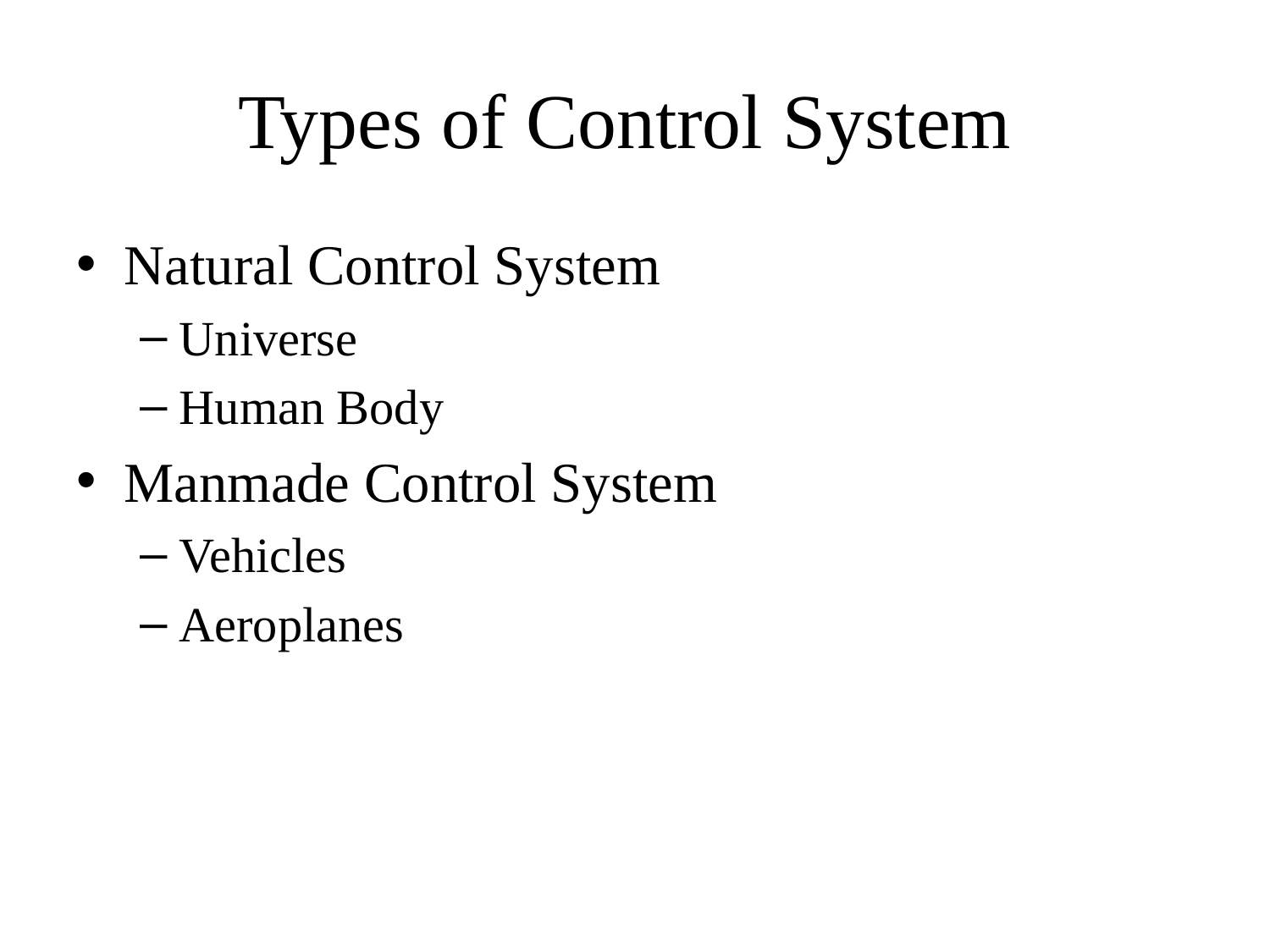

# Types of Control System
Natural Control System
Universe
Human Body
Manmade Control System
Vehicles
Aeroplanes